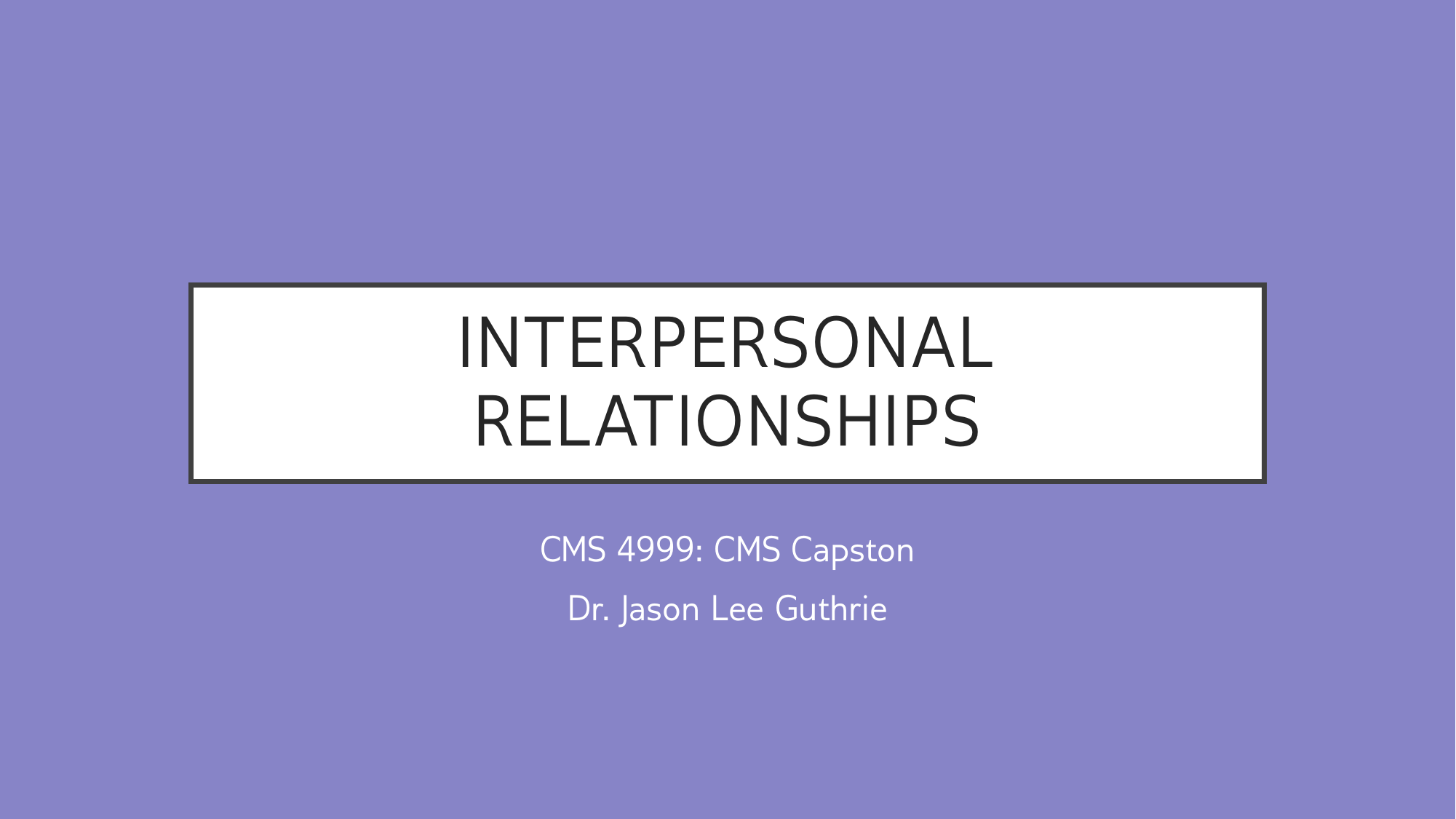

# Interpersonal Relationships
CMS 4999: CMS Capston
Dr. Jason Lee Guthrie